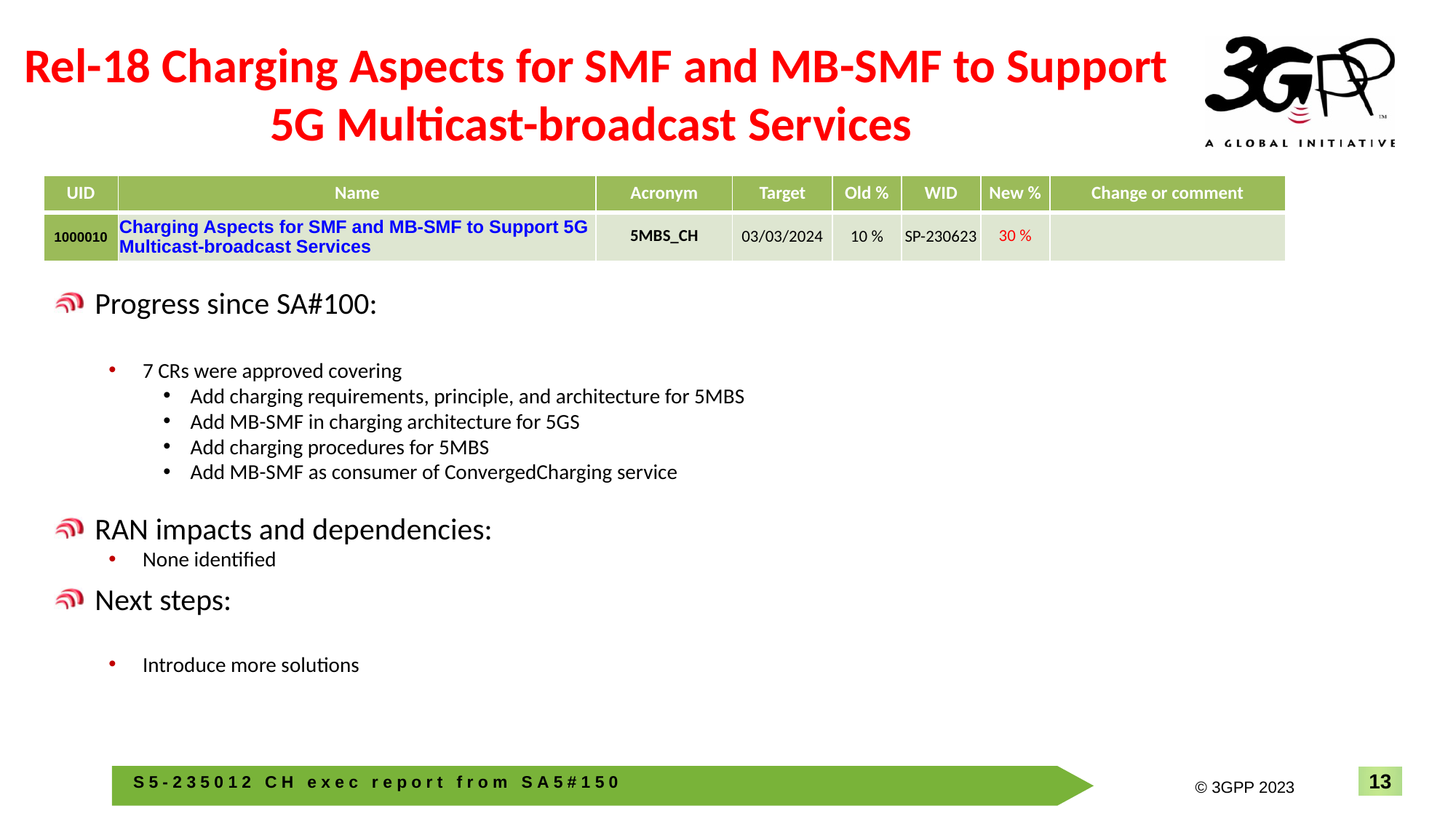

# Rel-18 Charging Aspects for SMF and MB-SMF to Support 5G Multicast-broadcast Services
| UID | Name | Acronym | Target | Old % | WID | New % | Change or comment |
| --- | --- | --- | --- | --- | --- | --- | --- |
| 1000010 | Charging Aspects for SMF and MB-SMF to Support 5G Multicast-broadcast Services | 5MBS\_CH | 03/03/2024 | 10 % | SP-230623 | 30 % |  |
Progress since SA#100:

7 CRs were approved covering
Add charging requirements, principle, and architecture for 5MBS
Add MB-SMF in charging architecture for 5GS
Add charging procedures for 5MBS
Add MB-SMF as consumer of ConvergedCharging service

RAN impacts and dependencies:
None identified
Next steps:

Introduce more solutions